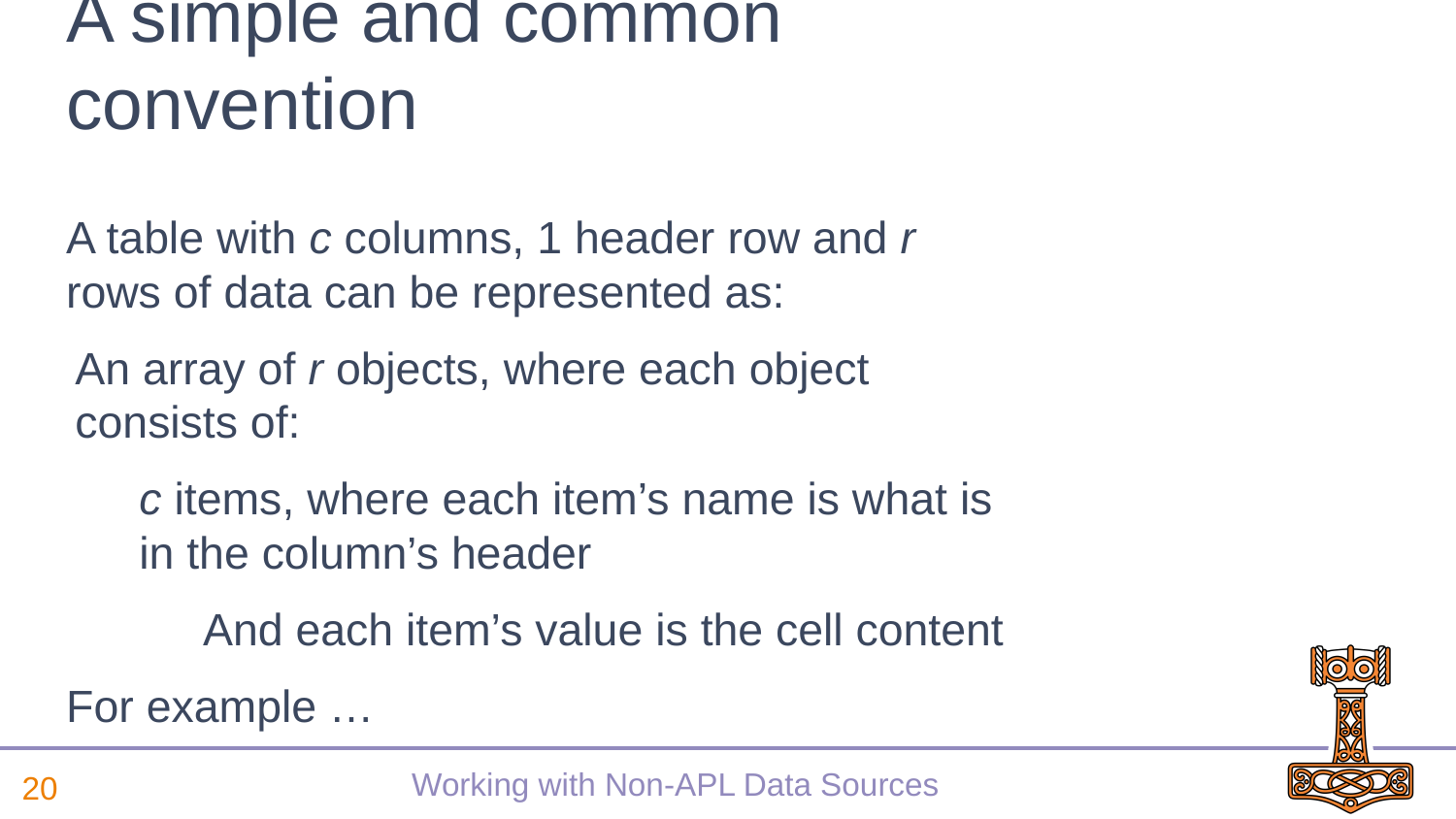

# A simple and common convention
A table with c columns, 1 header row and r rows of data can be represented as:
An array of r objects, where each object consists of:
c items, where each item’s name is what is in the column’s header
And each item’s value is the cell content
For example …